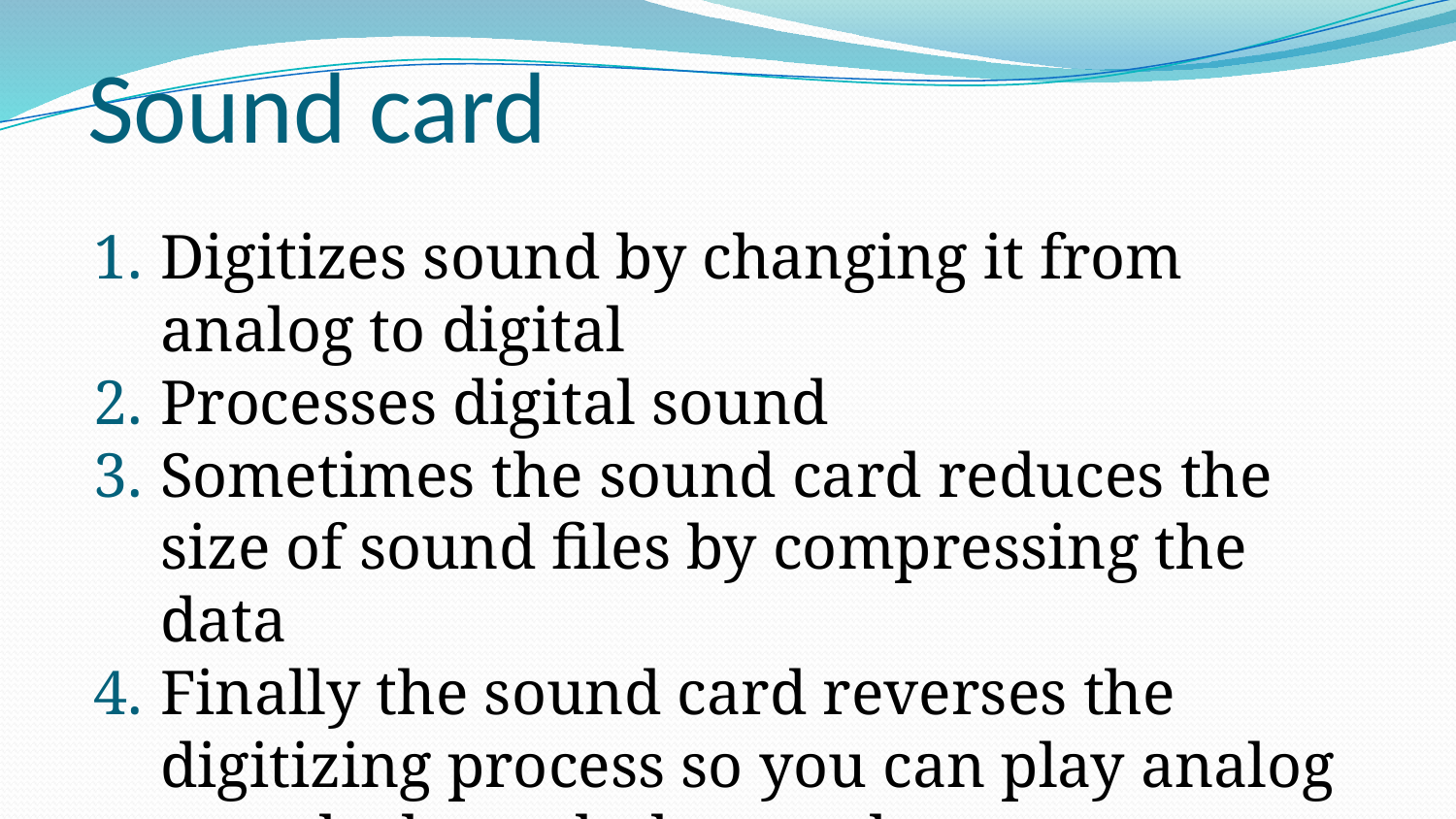

# Sound card
Digitizes sound by changing it from analog to digital
Processes digital sound
Sometimes the sound card reduces the size of sound files by compressing the data
Finally the sound card reverses the digitizing process so you can play analog sounds through the speakers